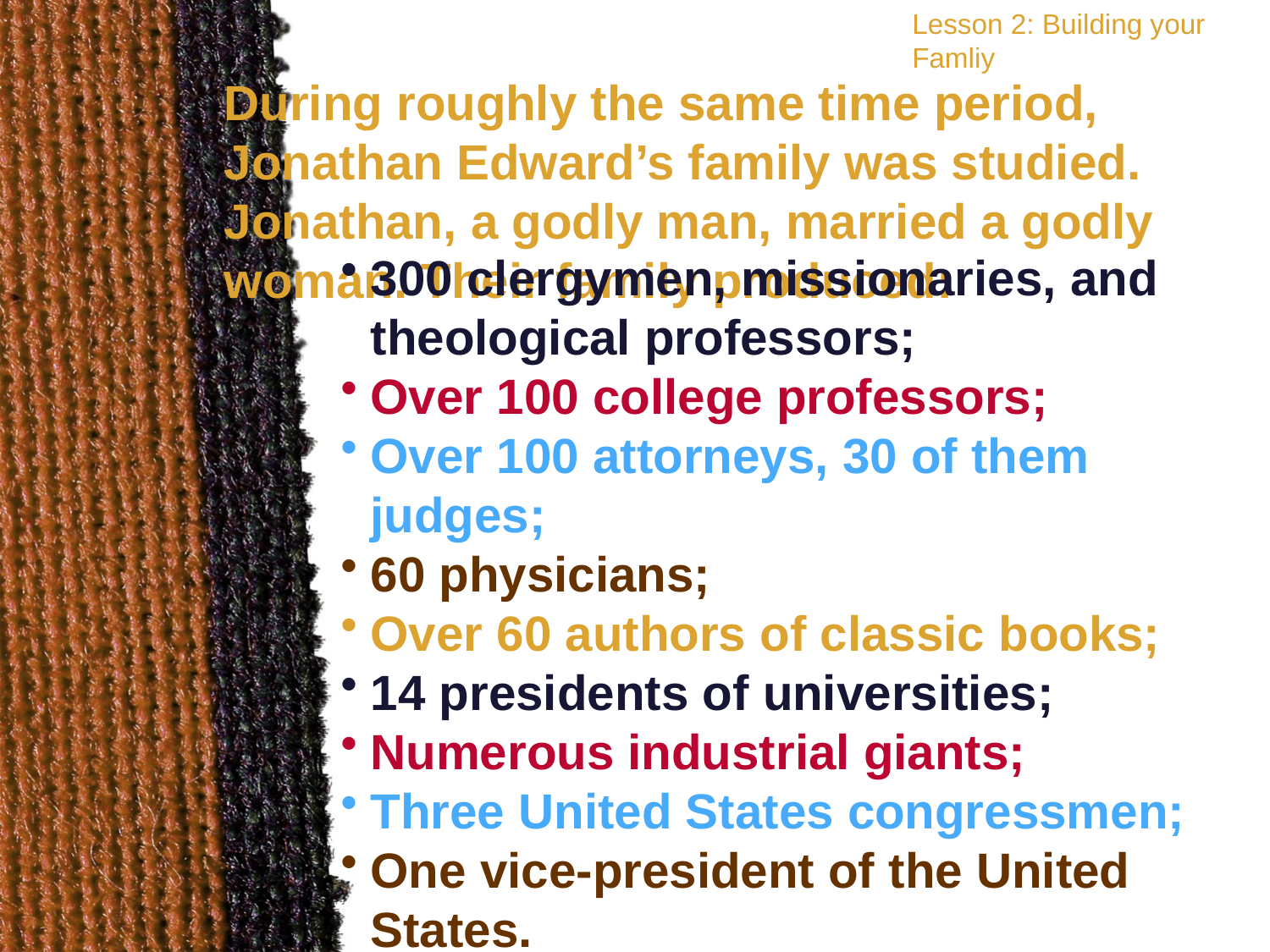

Lesson 2: Building your Famliy
During roughly the same time period, Jonathan Edward’s family was studied. Jonathan, a godly man, married a godly woman. Their family produced:
300 clergymen, missionaries, and theological professors;
Over 100 college professors;
Over 100 attorneys, 30 of them judges;
60 physicians;
Over 60 authors of classic books;
14 presidents of universities;
Numerous industrial giants;
Three United States congressmen;
One vice-president of the United States.